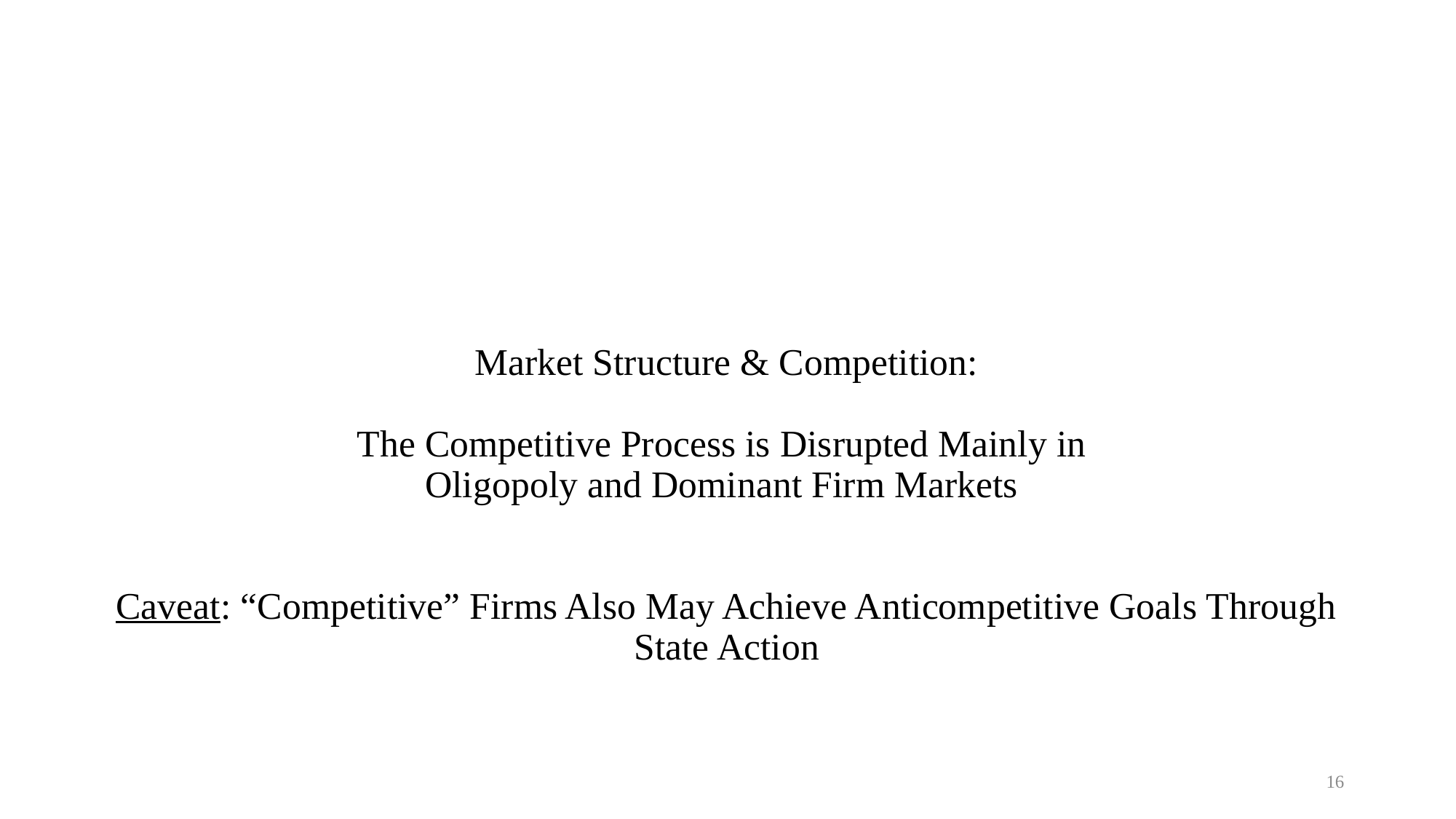

# Market Structure & Competition: The Competitive Process is Disrupted Mainly in Oligopoly and Dominant Firm Markets Caveat: “Competitive” Firms Also May Achieve Anticompetitive Goals Through State Action

16